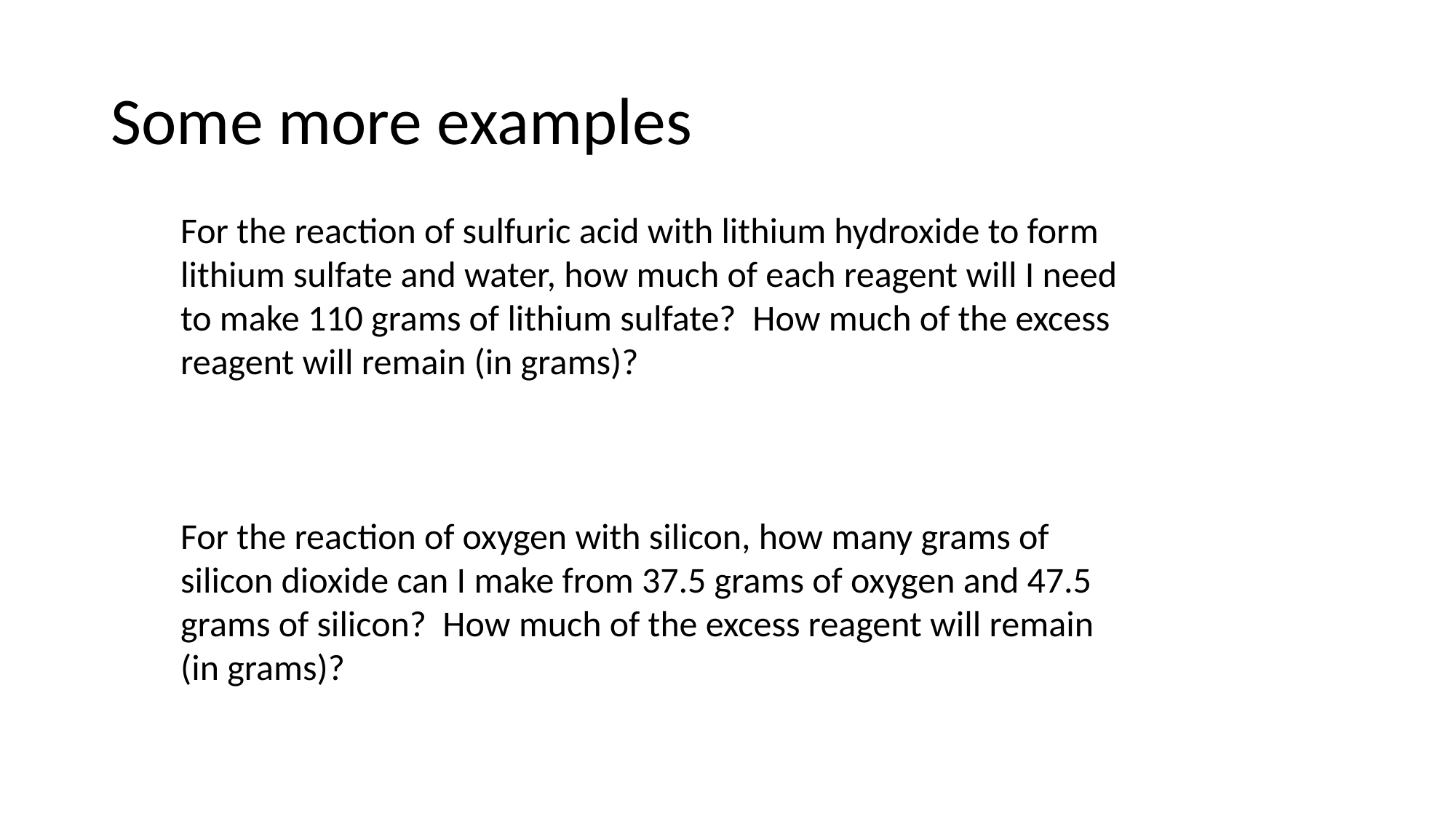

# Some more examples
For the reaction of sulfuric acid with lithium hydroxide to form lithium sulfate and water, how much of each reagent will I need to make 110 grams of lithium sulfate?  How much of the excess reagent will remain (in grams)?

For the reaction of oxygen with silicon, how many grams of silicon dioxide can I make from 37.5 grams of oxygen and 47.5 grams of silicon?  How much of the excess reagent will remain (in grams)?